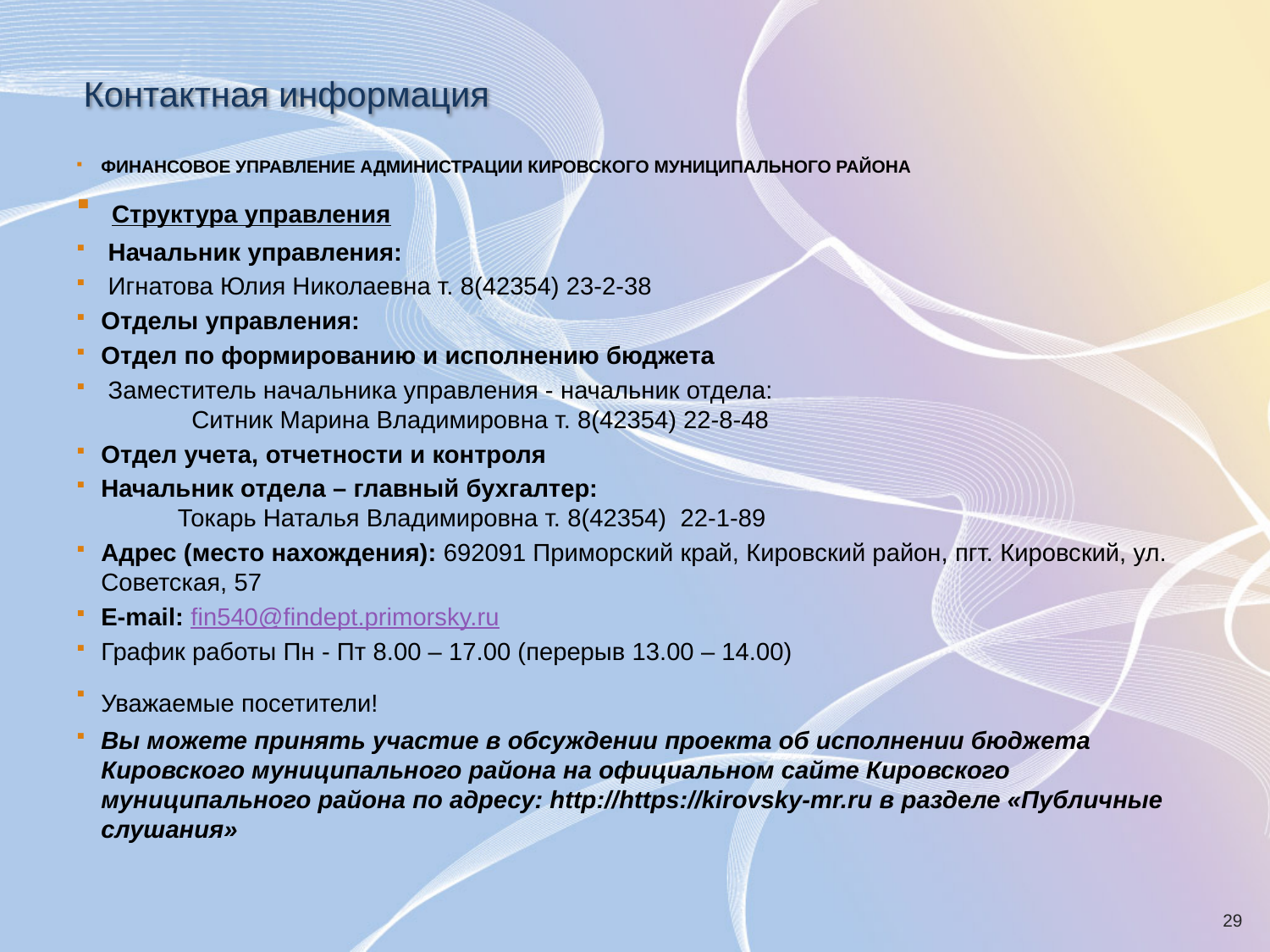

# Контактная информация
ФИНАНСОВОЕ УПРАВЛЕНИЕ АДМИНИСТРАЦИИ КИРОВСКОГО МУНИЦИПАЛЬНОГО РАЙОНА
 Структура управления
 Начальник управления:
 Игнатова Юлия Николаевна т. 8(42354) 23-2-38
Отделы управления:
Отдел по формированию и исполнению бюджета
 Заместитель начальника управления - начальник отдела:    
             Ситник Марина Владимировна т. 8(42354) 22-8-48
Отдел учета, отчетности и контроля
Начальник отдела – главный бухгалтер:
           Токарь Наталья Владимировна т. 8(42354)  22-1-89
Адрес (место нахождения): 692091 Приморский край, Кировский район, пгт. Кировский, ул. Советская, 57
Е-mail: fin540@findept.primorsky.ru
График работы Пн - Пт 8.00 – 17.00 (перерыв 13.00 – 14.00)
Уважаемые посетители!
Вы можете принять участие в обсуждении проекта об исполнении бюджета Кировского муниципального района на официальном сайте Кировского муниципального района по адресу: http://https://kirovsky-mr.ru в разделе «Публичные слушания»
29